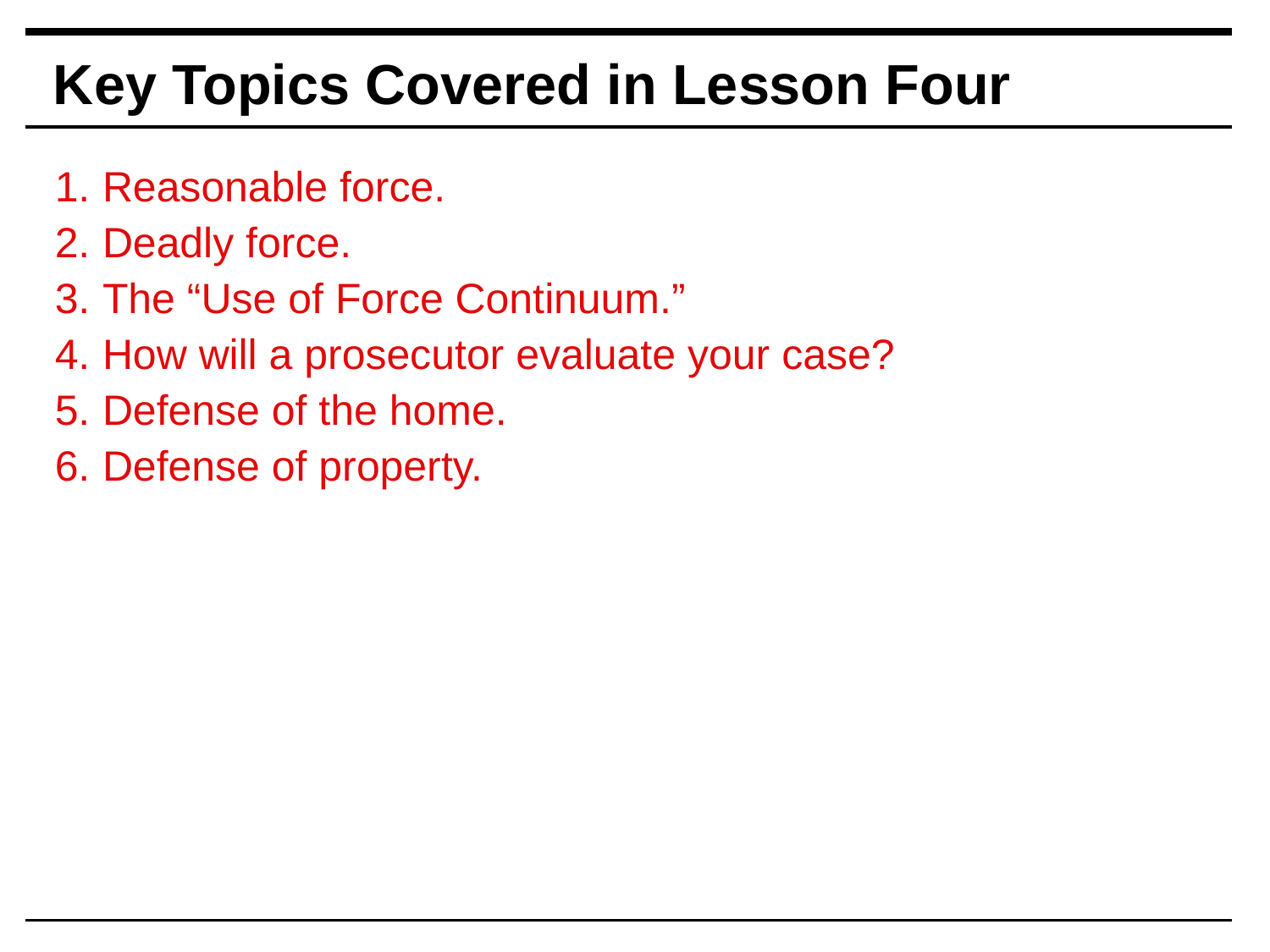

Key Topics Covered in Lesson Four
Reasonable force.
Deadly force.
The “Use of Force Continuum.”
How will a prosecutor evaluate your case?
Defense of the home.
Defense of property.